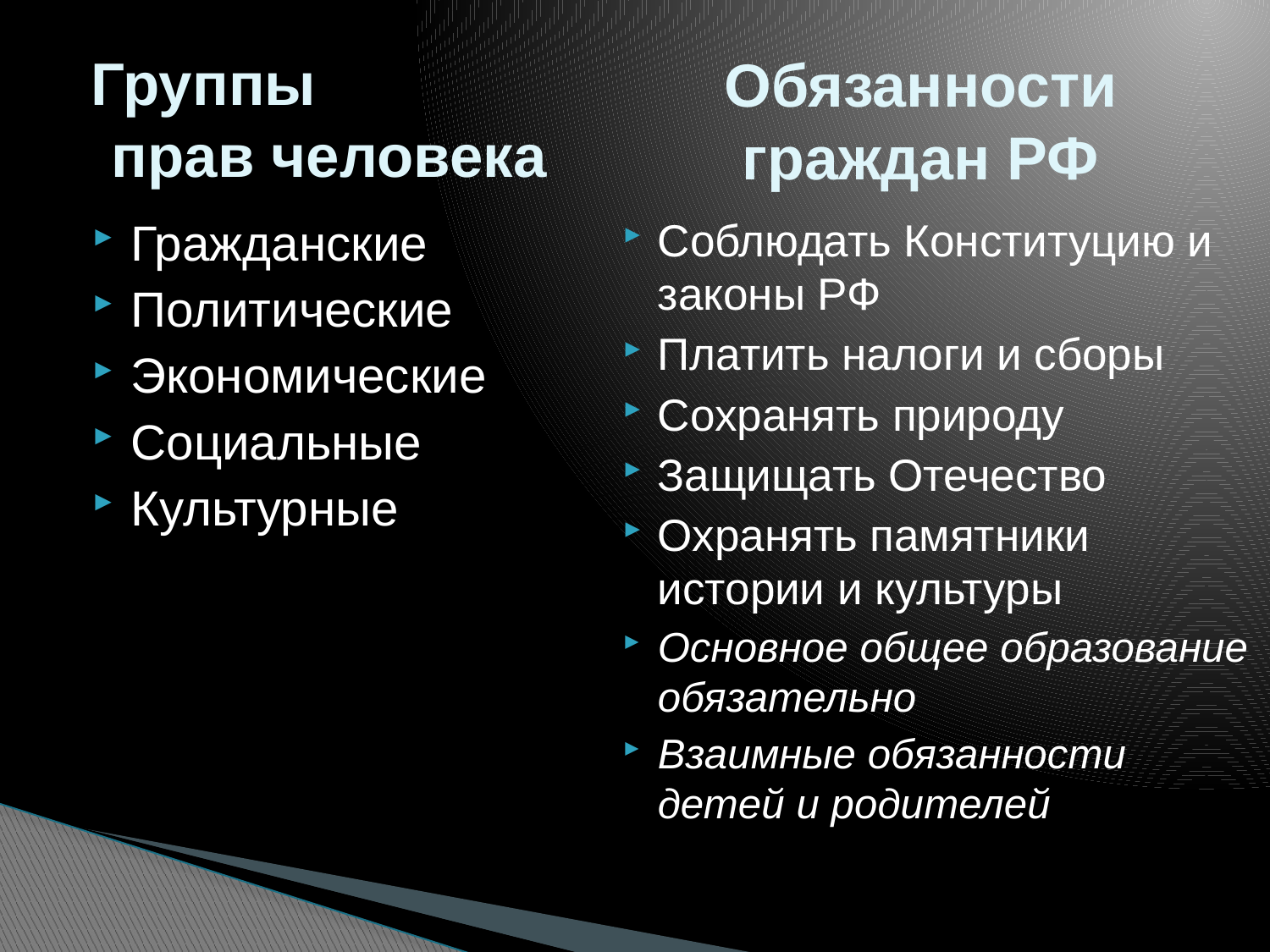

# Группы                прав человека
Обязанности граждан РФ
Гражданские
Политические
Экономические
Социальные
Культурные
Соблюдать Конституцию и законы РФ
Платить налоги и сборы
Сохранять природу
Защищать Отечество
Охранять памятники истории и культуры
Основное общее образование обязательно
Взаимные обязанности детей и родителей